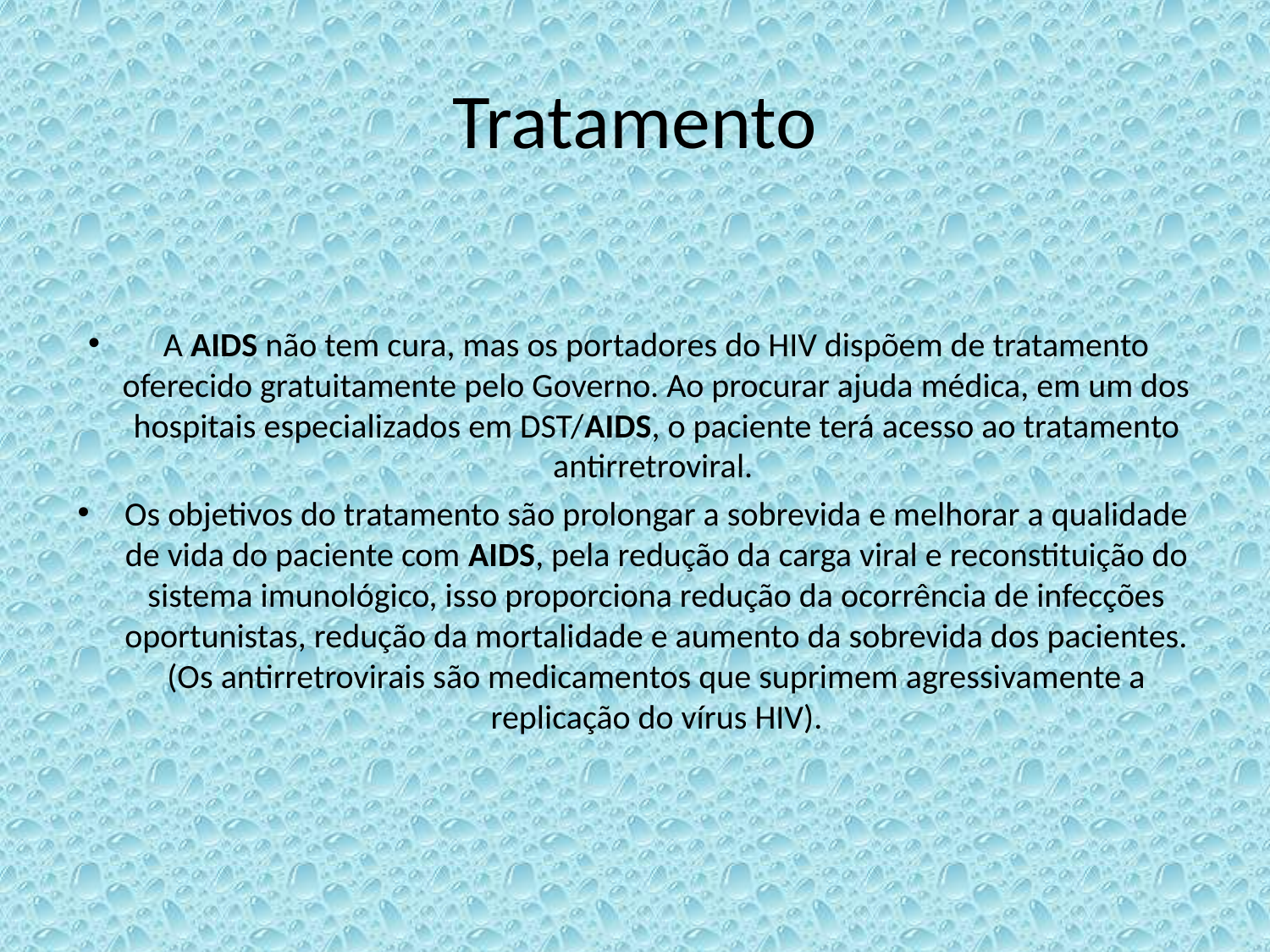

# Tratamento
A AIDS não tem cura, mas os portadores do HIV dispõem de tratamento oferecido gratuitamente pelo Governo. Ao procurar ajuda médica, em um dos hospitais especializados em DST/AIDS, o paciente terá acesso ao tratamento antirretroviral.
Os objetivos do tratamento são prolongar a sobrevida e melhorar a qualidade de vida do paciente com AIDS, pela redução da carga viral e reconstituição do sistema imunológico, isso proporciona redução da ocorrência de infecções oportunistas, redução da mortalidade e aumento da sobrevida dos pacientes. (Os antirretrovirais são medicamentos que suprimem agressivamente a replicação do vírus HIV).